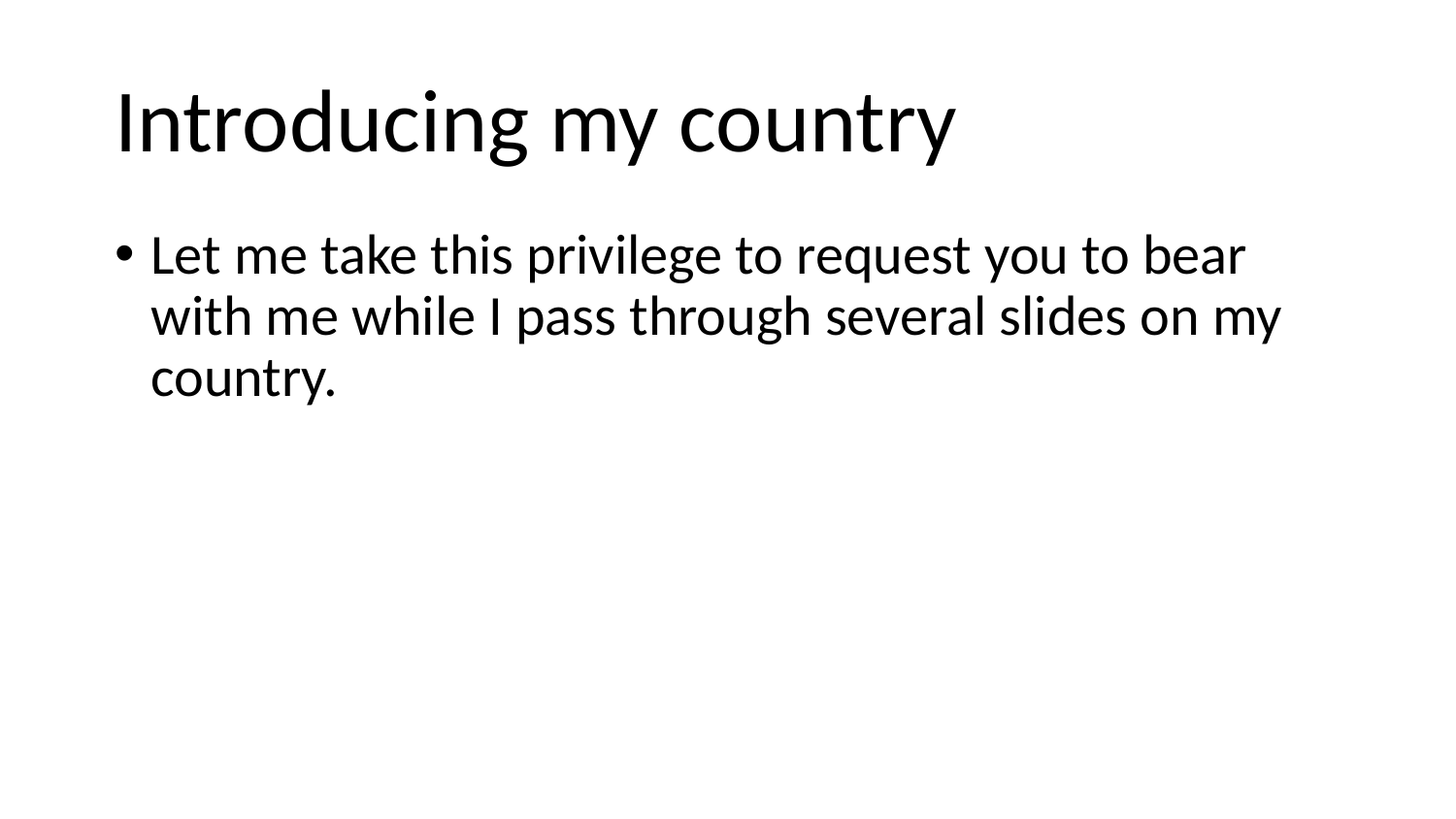

# Introducing my country
Let me take this privilege to request you to bear with me while I pass through several slides on my country.